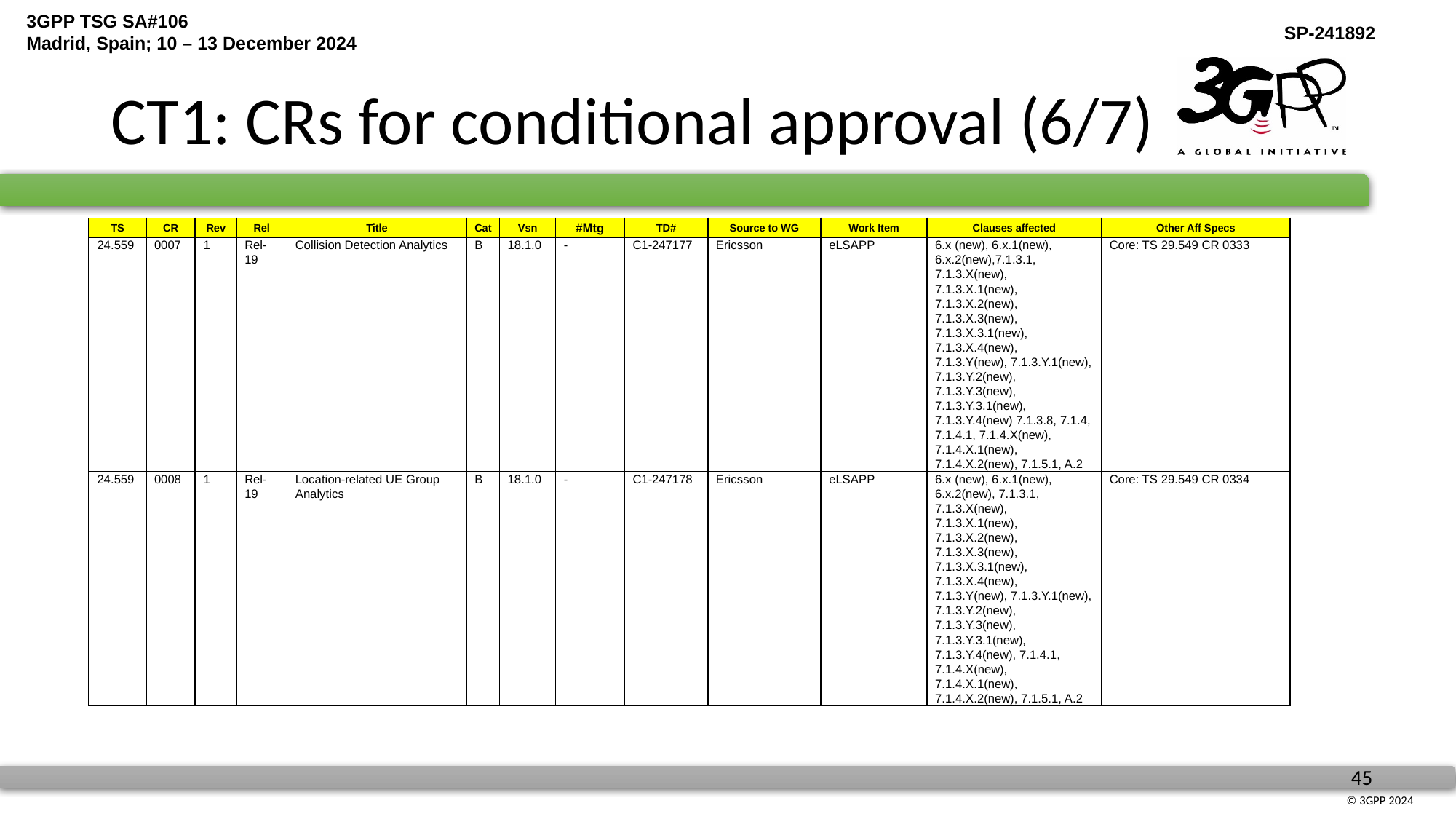

# CT1: CRs for conditional approval (6/7)
| TS | CR | Rev | Rel | Title | Cat | Vsn | #Mtg | TD# | Source to WG | Work Item | Clauses affected | Other Aff Specs |
| --- | --- | --- | --- | --- | --- | --- | --- | --- | --- | --- | --- | --- |
| 24.559 | 0007 | 1 | Rel-19 | Collision Detection Analytics | B | 18.1.0 | - | C1-247177 | Ericsson | eLSAPP | 6.x (new), 6.x.1(new), 6.x.2(new),7.1.3.1, 7.1.3.X(new), 7.1.3.X.1(new), 7.1.3.X.2(new), 7.1.3.X.3(new), 7.1.3.X.3.1(new), 7.1.3.X.4(new), 7.1.3.Y(new), 7.1.3.Y.1(new), 7.1.3.Y.2(new), 7.1.3.Y.3(new), 7.1.3.Y.3.1(new), 7.1.3.Y.4(new) 7.1.3.8, 7.1.4, 7.1.4.1, 7.1.4.X(new), 7.1.4.X.1(new), 7.1.4.X.2(new), 7.1.5.1, A.2 | Core: TS 29.549 CR 0333 |
| 24.559 | 0008 | 1 | Rel-19 | Location-related UE Group Analytics | B | 18.1.0 | - | C1-247178 | Ericsson | eLSAPP | 6.x (new), 6.x.1(new), 6.x.2(new), 7.1.3.1, 7.1.3.X(new), 7.1.3.X.1(new), 7.1.3.X.2(new), 7.1.3.X.3(new), 7.1.3.X.3.1(new), 7.1.3.X.4(new), 7.1.3.Y(new), 7.1.3.Y.1(new), 7.1.3.Y.2(new), 7.1.3.Y.3(new), 7.1.3.Y.3.1(new), 7.1.3.Y.4(new), 7.1.4.1, 7.1.4.X(new), 7.1.4.X.1(new), 7.1.4.X.2(new), 7.1.5.1, A.2 | Core: TS 29.549 CR 0334 |